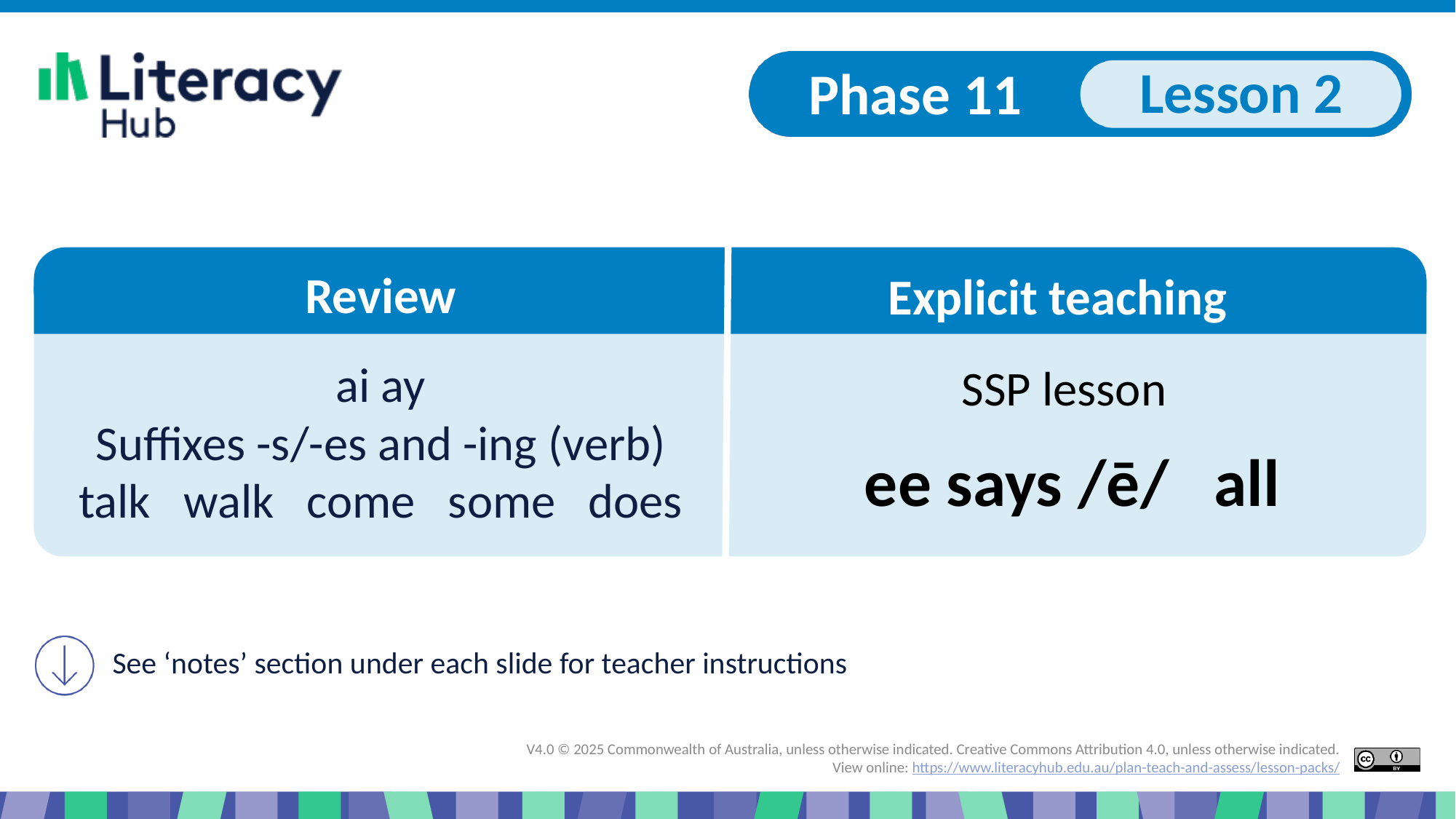

# Slide 1 Explicit teaching
ai ay
Suffixes -s/-es and -ing (verb)
talk   walk   come   some   does
ee says /ē/   all